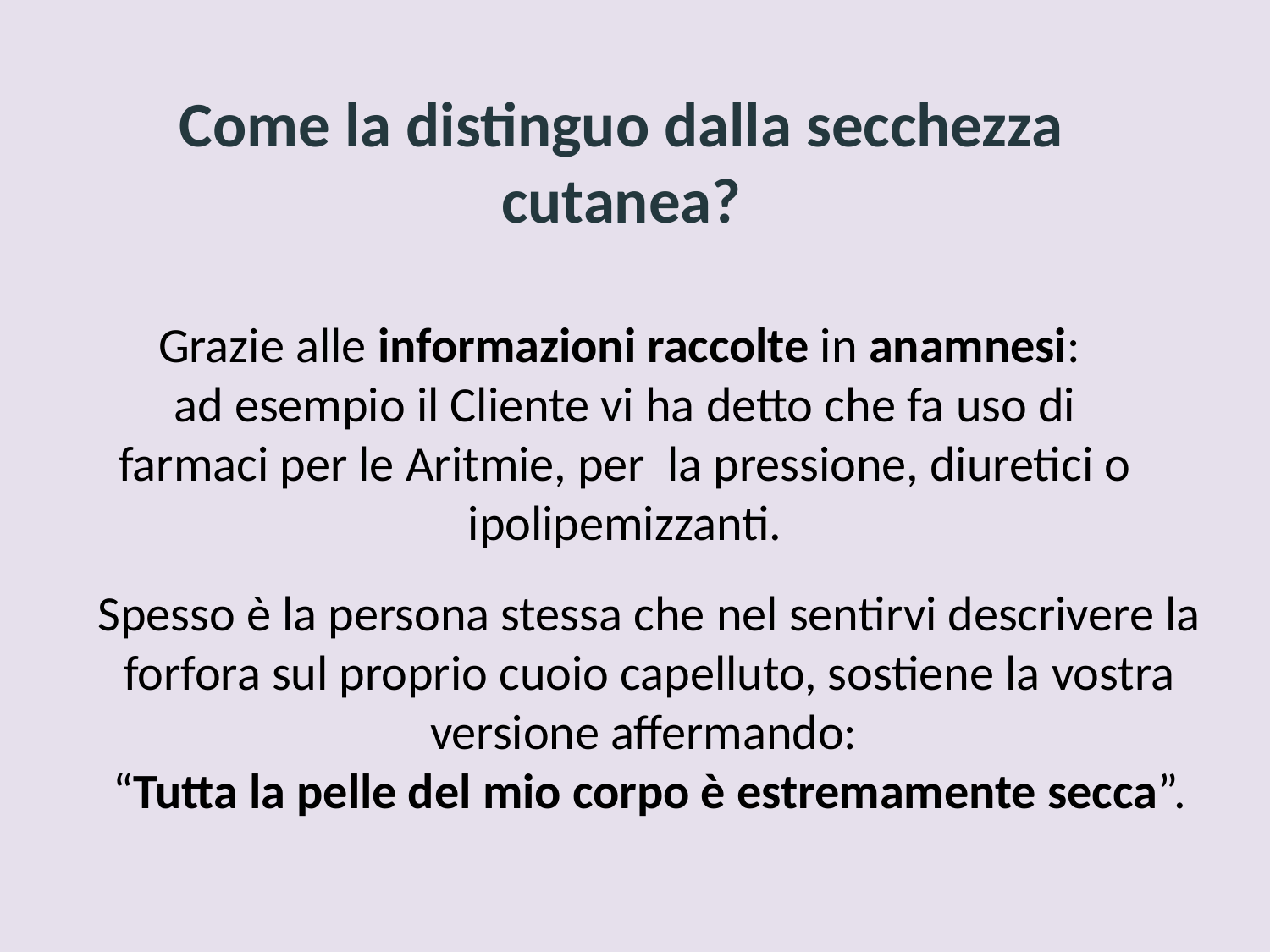

Come la distinguo dalla secchezza cutanea?
Grazie alle informazioni raccolte in anamnesi:
ad esempio il Cliente vi ha detto che fa uso di farmaci per le Aritmie, per  la pressione, diuretici o ipolipemizzanti.
Spesso è la persona stessa che nel sentirvi descrivere la forfora sul proprio cuoio capelluto, sostiene la vostra versione affermando:
“Tutta la pelle del mio corpo è estremamente secca”.